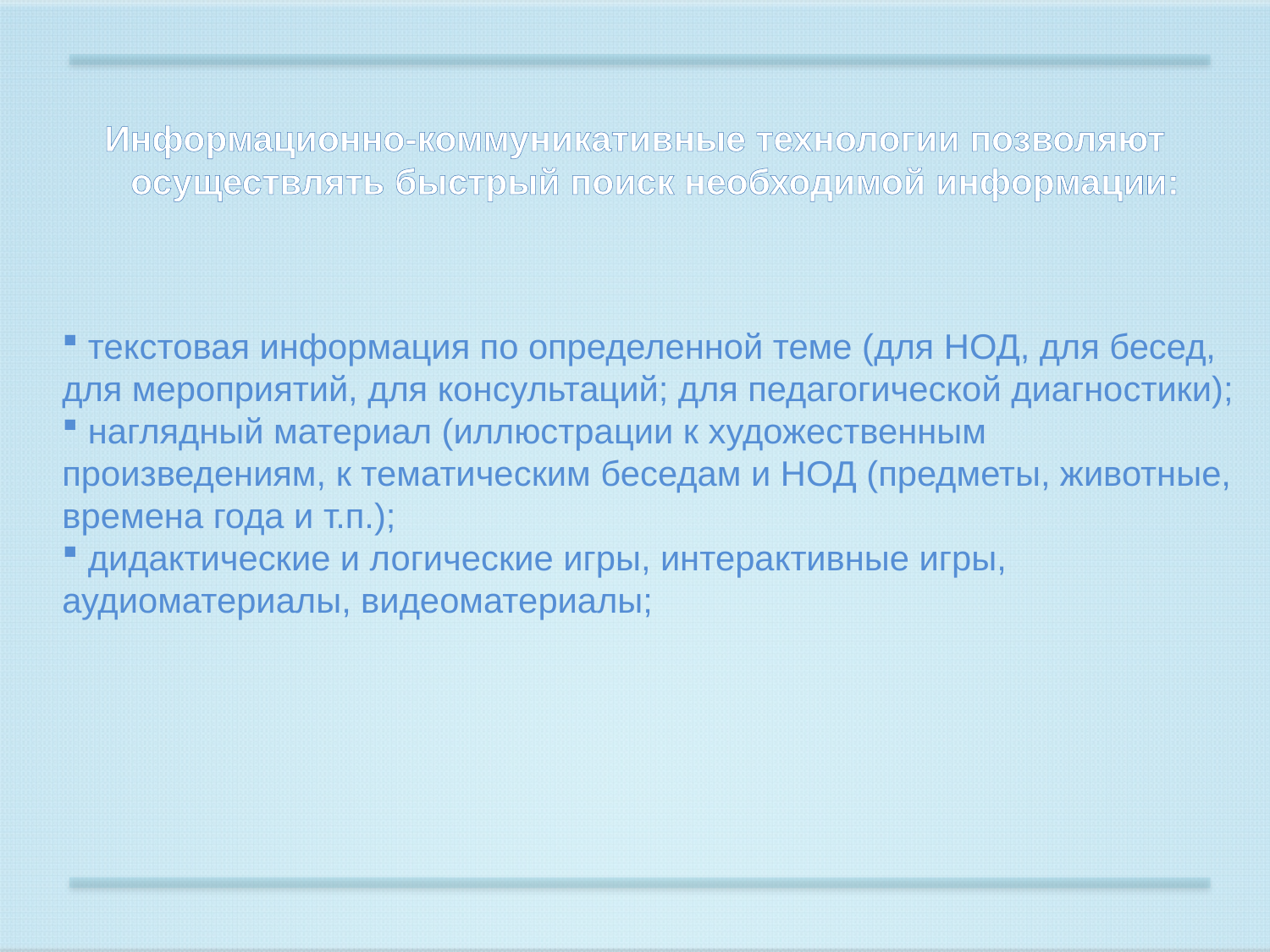

Информационно-коммуникативные технологии позволяют осуществлять быстрый поиск необходимой информации:

 текстовая информация по определенной теме (для НОД, для бесед, для мероприятий, для консультаций; для педагогической диагностики);
 наглядный материал (иллюстрации к художественным произведениям, к тематическим беседам и НОД (предметы, животные, времена года и т.п.);
 дидактические и логические игры, интерактивные игры, аудиоматериалы, видеоматериалы;